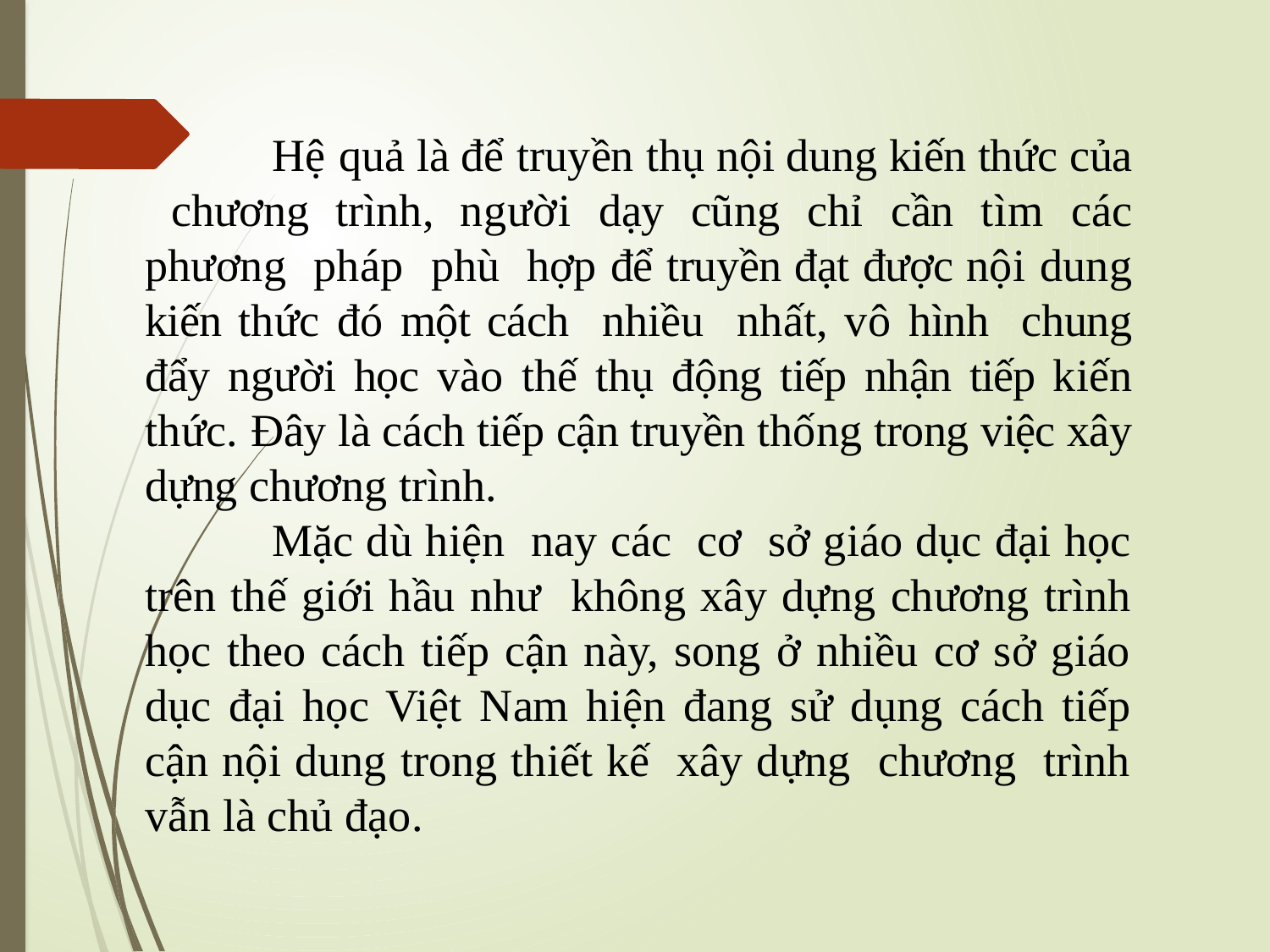

Hệ quả là để truyền thụ nội dung kiến thức của  chương trình, người dạy cũng chỉ cần tìm các phương  pháp  phù  hợp để truyền đạt được nội dung kiến thức đó một cách  nhiều  nhất, vô hình  chung đẩy người học vào thế thụ động tiếp nhận tiếp kiến thức. Đây là cách tiếp cận truyền thống trong việc xây dựng chương trình.
	Mặc dù hiện  nay các  cơ  sở giáo dục đại học trên thế giới hầu như  không xây dựng chương trình học theo cách tiếp cận này, song ở nhiều cơ sở giáo dục đại học Việt Nam hiện đang sử dụng cách tiếp cận nội dung trong thiết kế  xây dựng  chương  trình vẫn là chủ đạo.